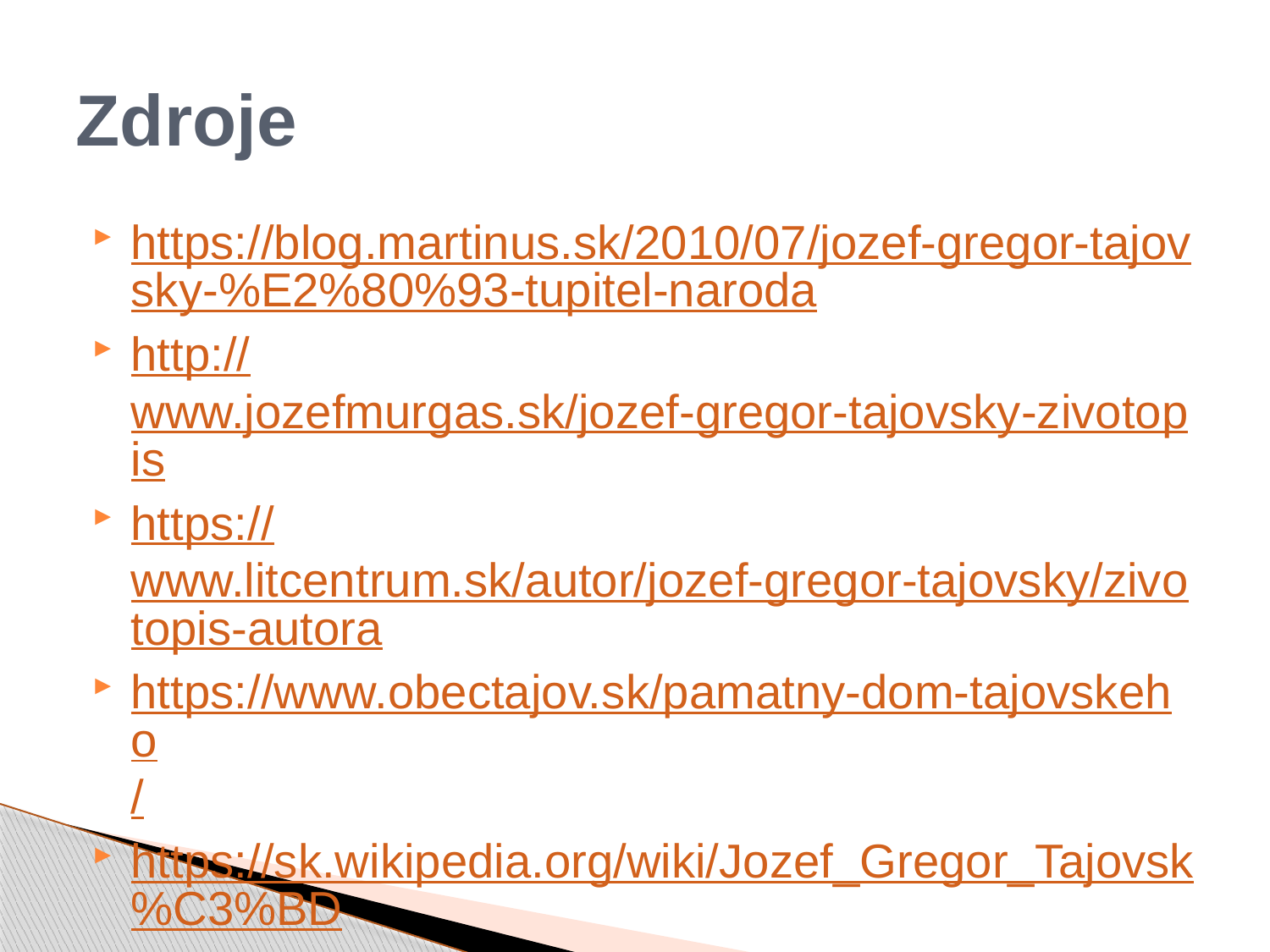

# Zdroje
https://blog.martinus.sk/2010/07/jozef-gregor-tajovsky-%E2%80%93-tupitel-naroda
http://www.jozefmurgas.sk/jozef-gregor-tajovsky-zivotopis
https://www.litcentrum.sk/autor/jozef-gregor-tajovsky/zivotopis-autora
https://www.obectajov.sk/pamatny-dom-tajovskeho/
https://sk.wikipedia.org/wiki/Jozef_Gregor_Tajovsk%C3%BD
https://zlatyfond.sme.sk/dielo/72/Tajovsky_Rodny-dom/1
http://prvezeny.sk/gregorova-2/